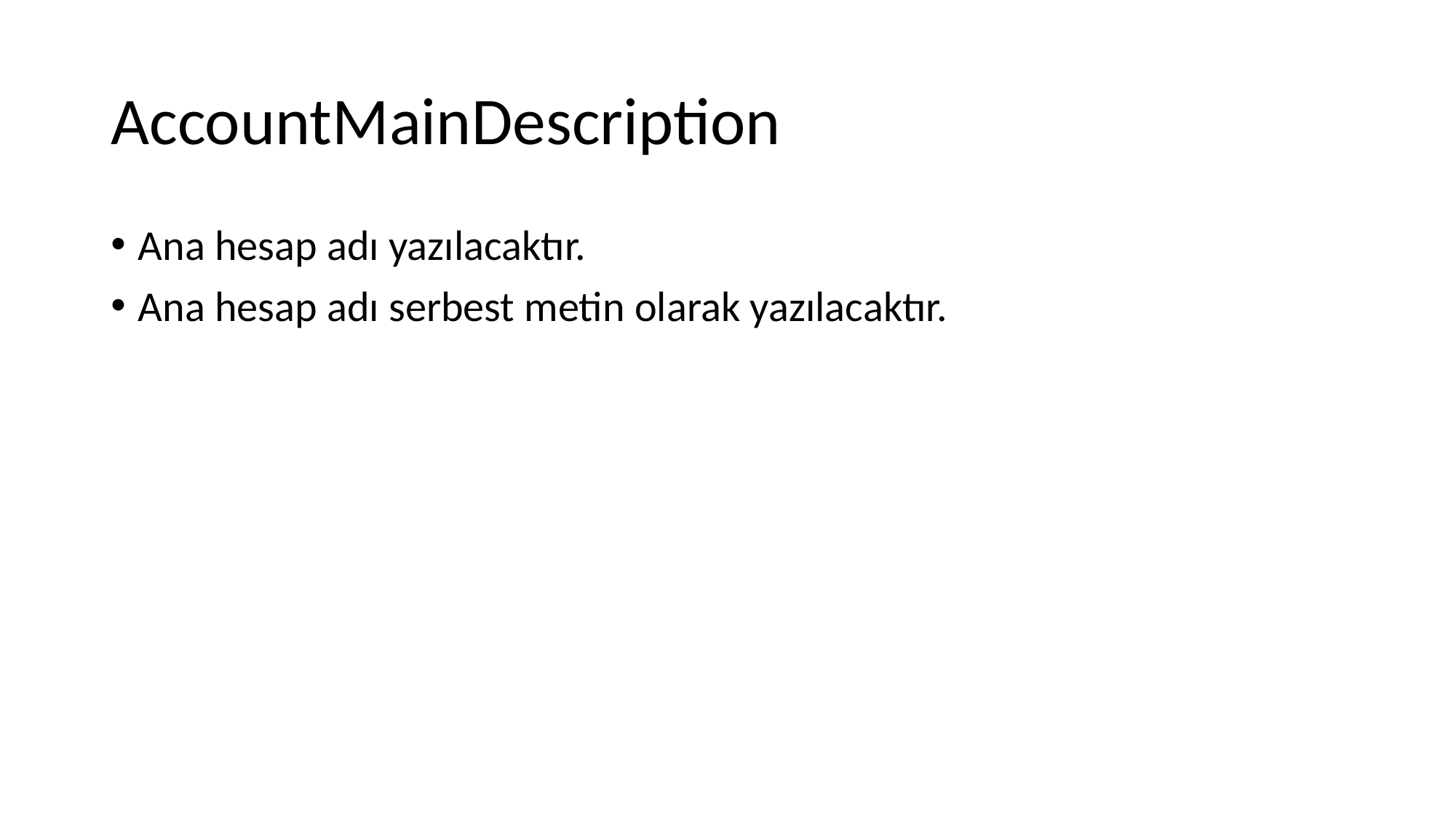

# AccountMainDescription
Ana hesap adı yazılacaktır.
Ana hesap adı serbest metin olarak yazılacaktır.